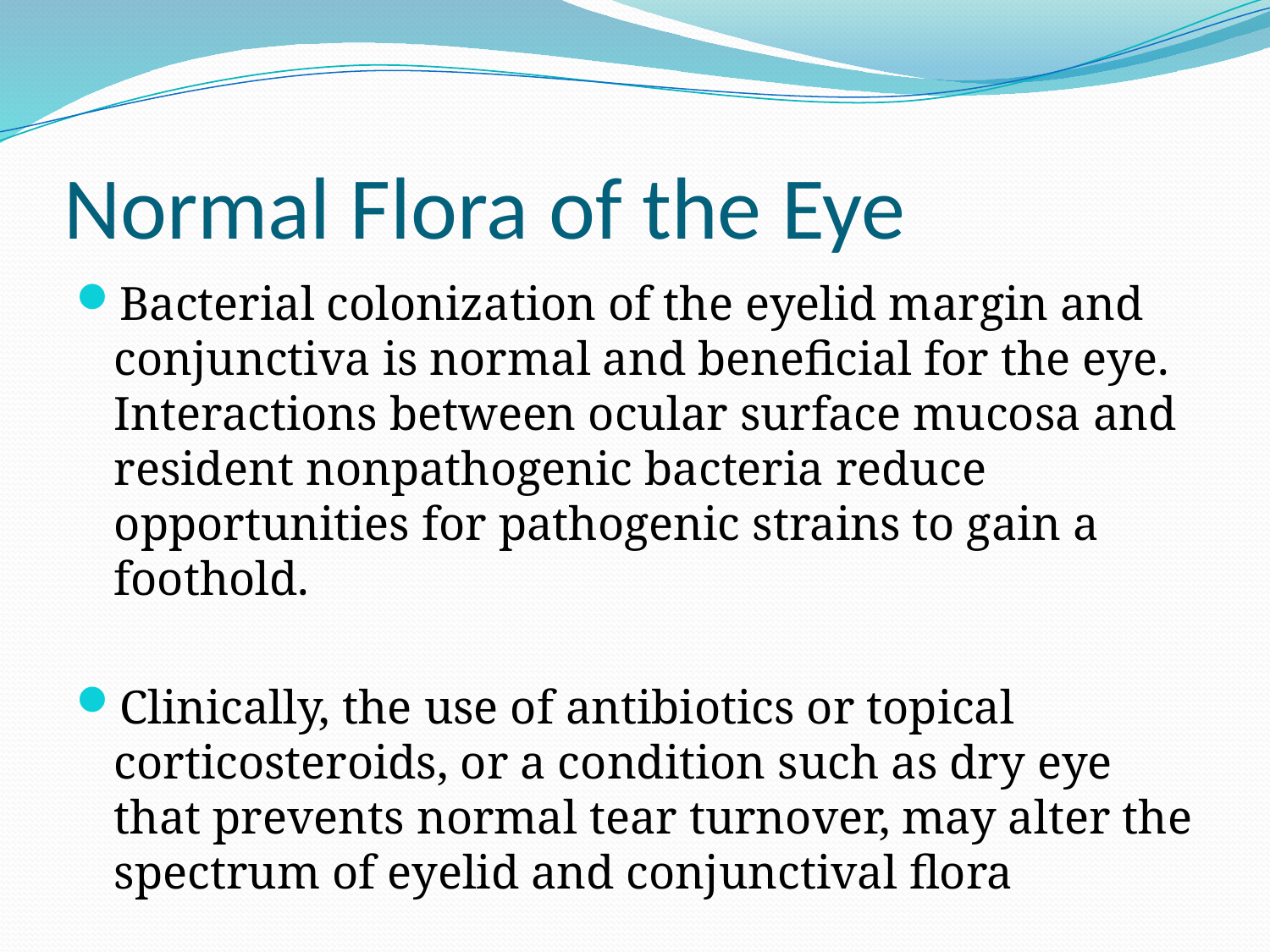

# Normal Flora of the Eye
Bacterial colonization of the eyelid margin and conjunctiva is normal and beneficial for the eye. Interactions between ocular surface mucosa and resident nonpathogenic bacteria reduce opportunities for pathogenic strains to gain a foothold.

Clinically, the use of antibiotics or topical corticosteroids, or a condition such as dry eye that prevents normal tear turnover, may alter the spectrum of eyelid and conjunctival flora